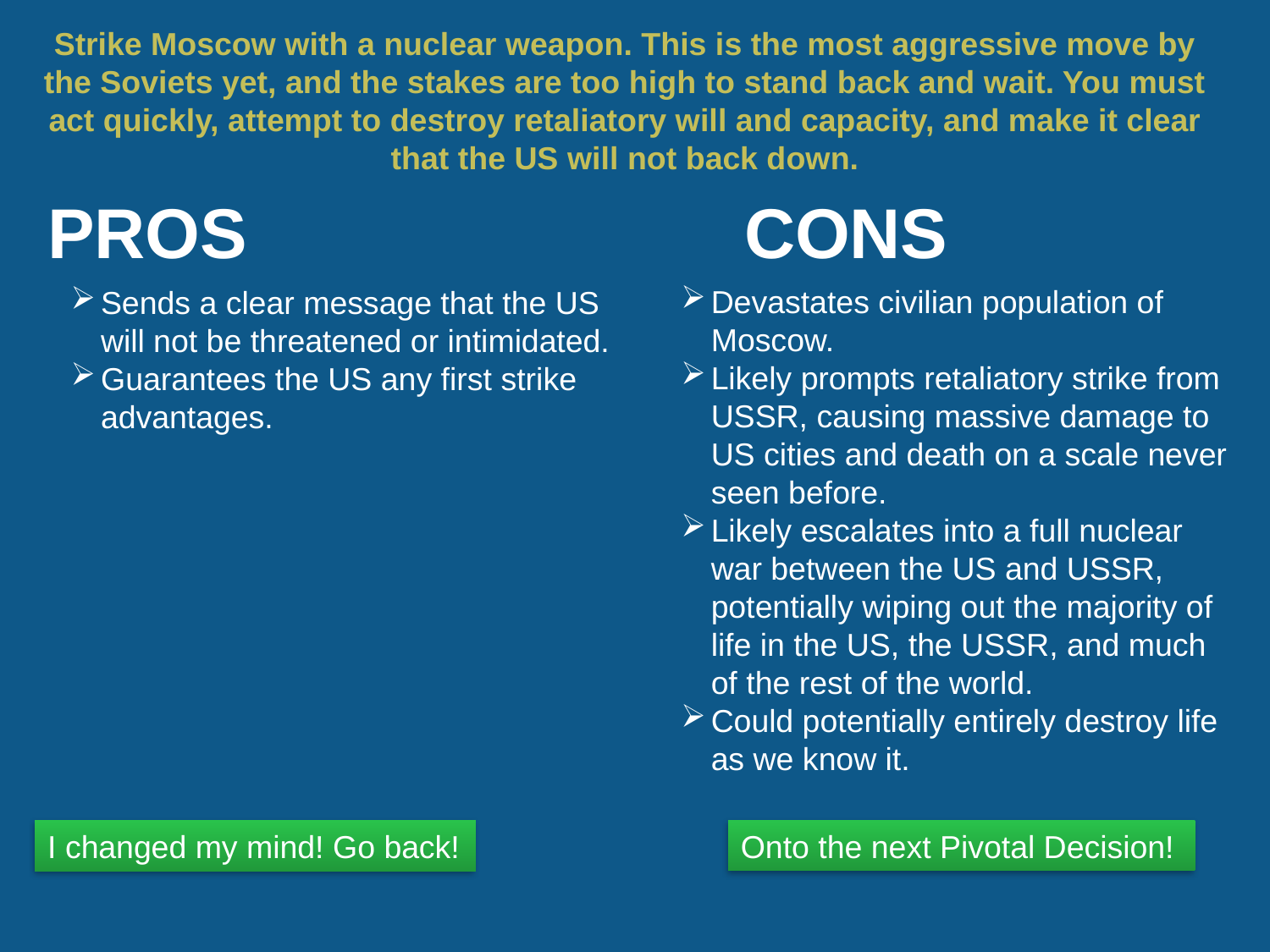

# Strike Moscow with a nuclear weapon. This is the most aggressive move by the Soviets yet, and the stakes are too high to stand back and wait. You must act quickly, attempt to destroy retaliatory will and capacity, and make it clear that the US will not back down.
Devastates civilian population of Moscow.
Likely prompts retaliatory strike from USSR, causing massive damage to US cities and death on a scale never seen before.
Likely escalates into a full nuclear war between the US and USSR, potentially wiping out the majority of life in the US, the USSR, and much of the rest of the world.
Could potentially entirely destroy life as we know it.
Sends a clear message that the US will not be threatened or intimidated.
Guarantees the US any first strike advantages.